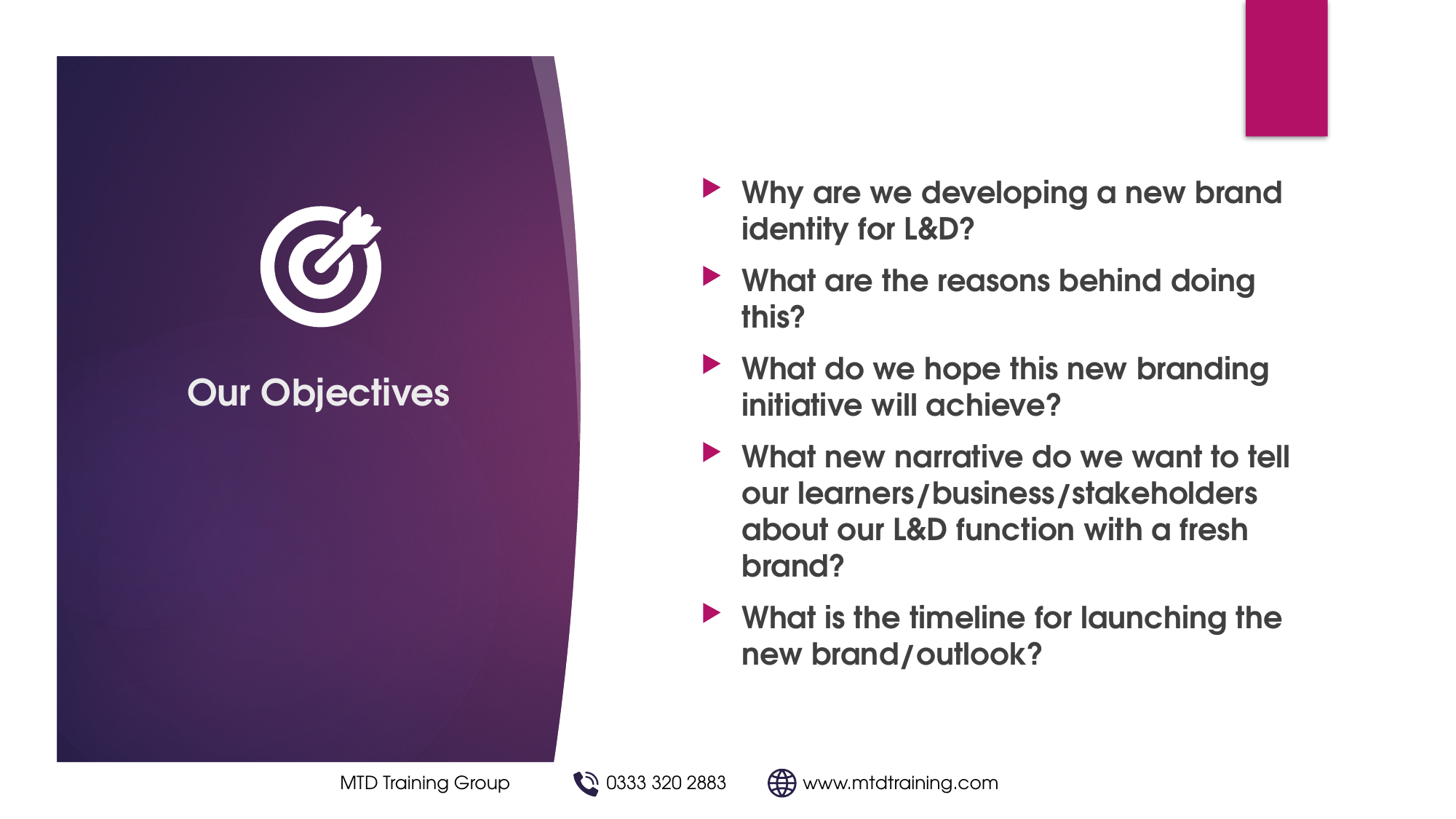

Why are we developing a new brand identity for L&D?
What are the reasons behind doing this?
What do we hope this new branding initiative will achieve?
What new narrative do we want to tell our learners/business/stakeholders about our L&D function with a fresh brand?
What is the timeline for launching the new brand/outlook?

# Our Objectives